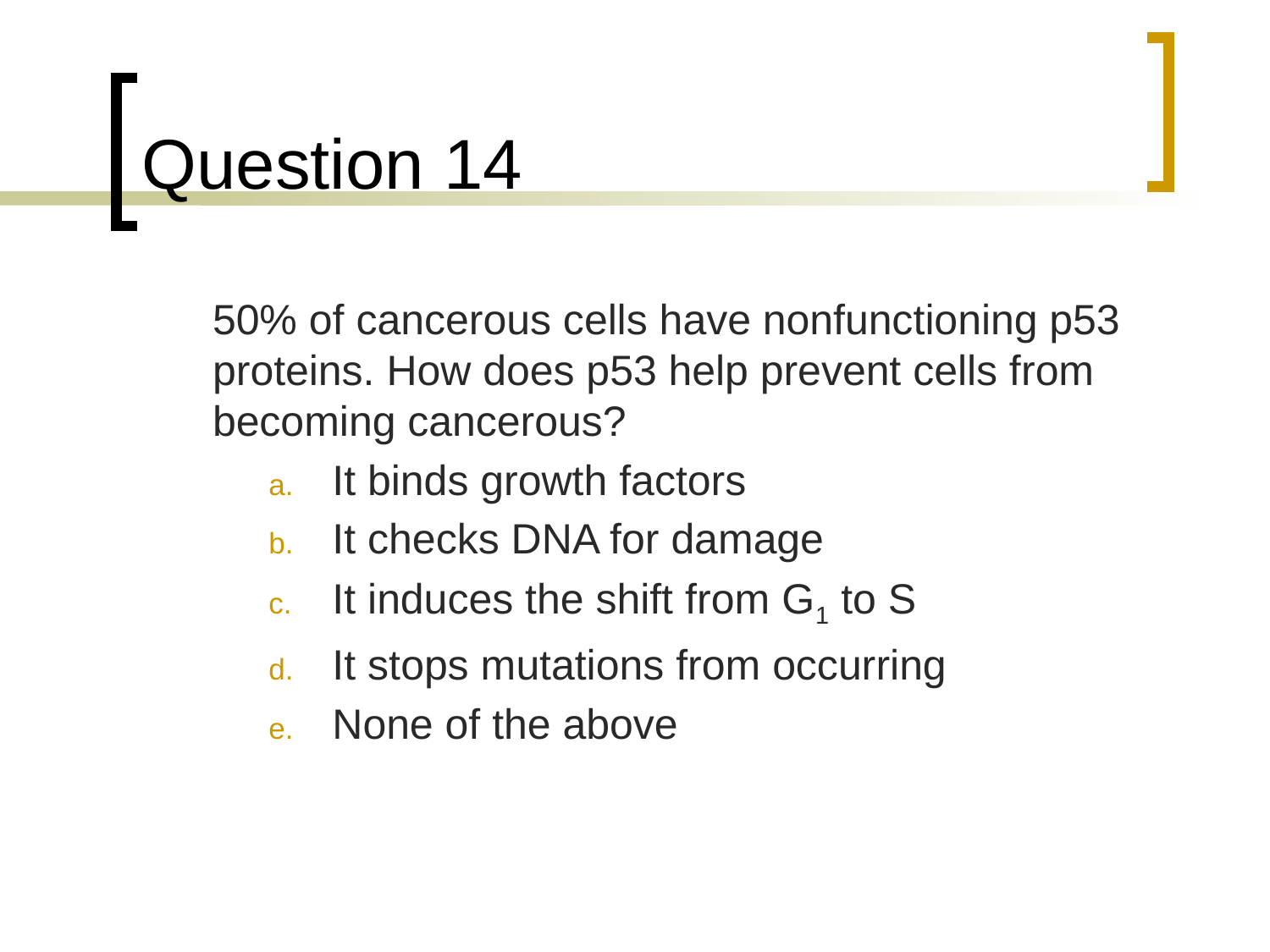

# Question 14
	50% of cancerous cells have nonfunctioning p53 proteins. How does p53 help prevent cells from becoming cancerous?
It binds growth factors
It checks DNA for damage
It induces the shift from G1 to S
It stops mutations from occurring
None of the above